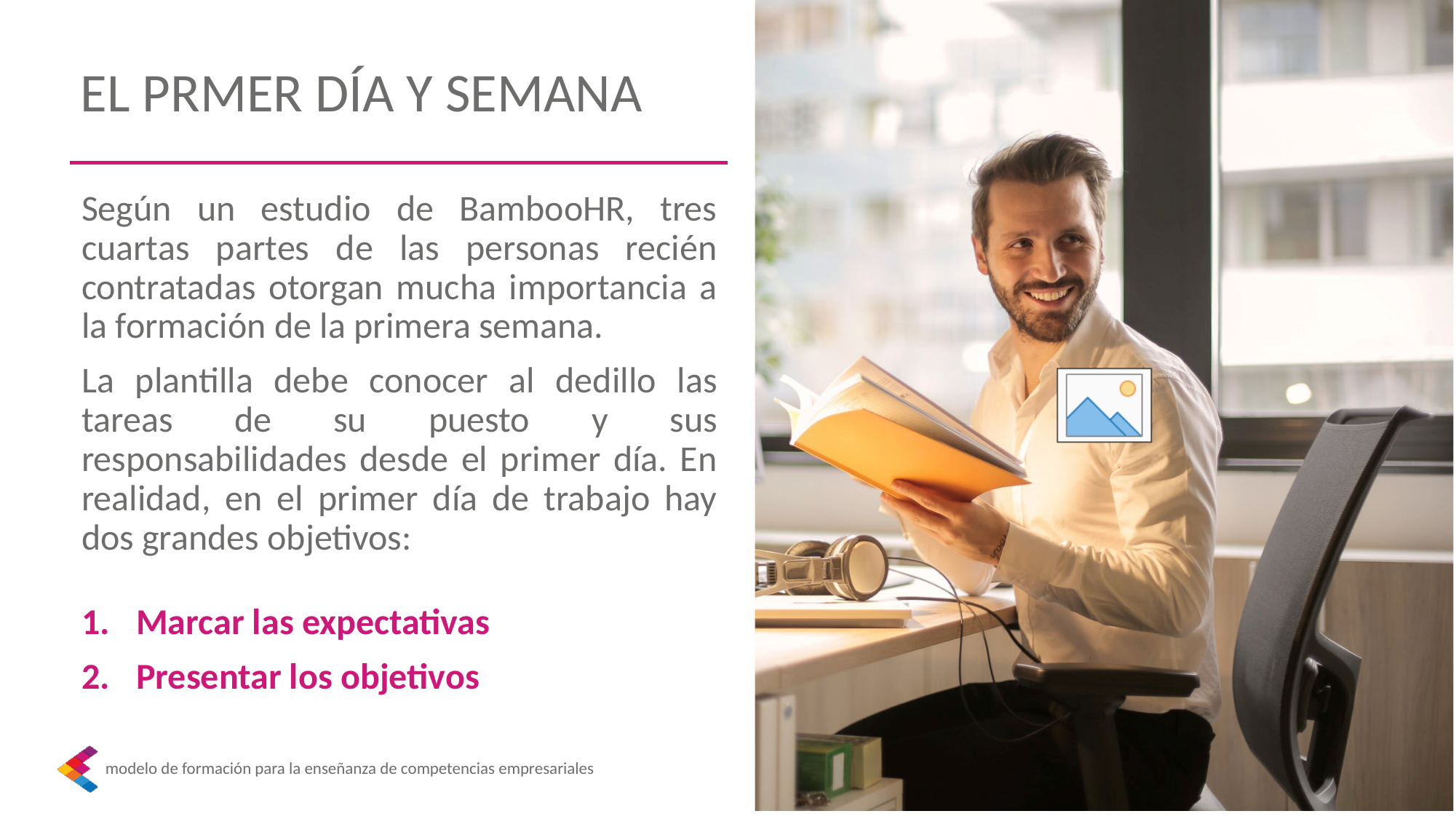

EL PRMER DÍA Y SEMANA
Según un estudio de BambooHR, tres cuartas partes de las personas recién contratadas otorgan mucha importancia a la formación de la primera semana.
La plantilla debe conocer al dedillo las tareas de su puesto y sus responsabilidades desde el primer día. En realidad, en el primer día de trabajo hay dos grandes objetivos:

Marcar las expectativas
Presentar los objetivos